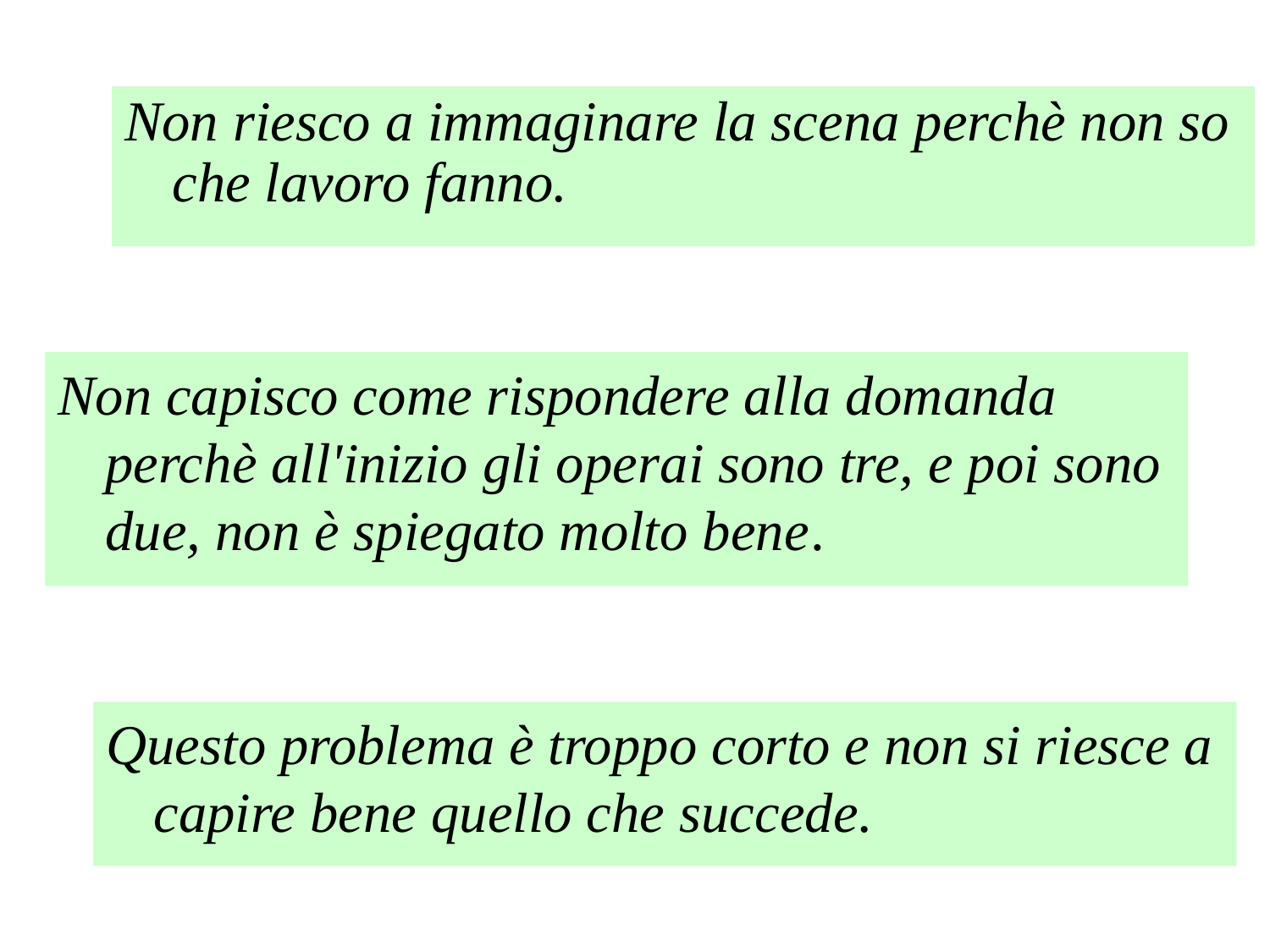

Non riesco a immaginare la scena perchè non so che lavoro fanno.
Non capisco come rispondere alla domanda perchè all'inizio gli operai sono tre, e poi sono due, non è spiegato molto bene.
Questo problema è troppo corto e non si riesce a capire bene quello che succede.